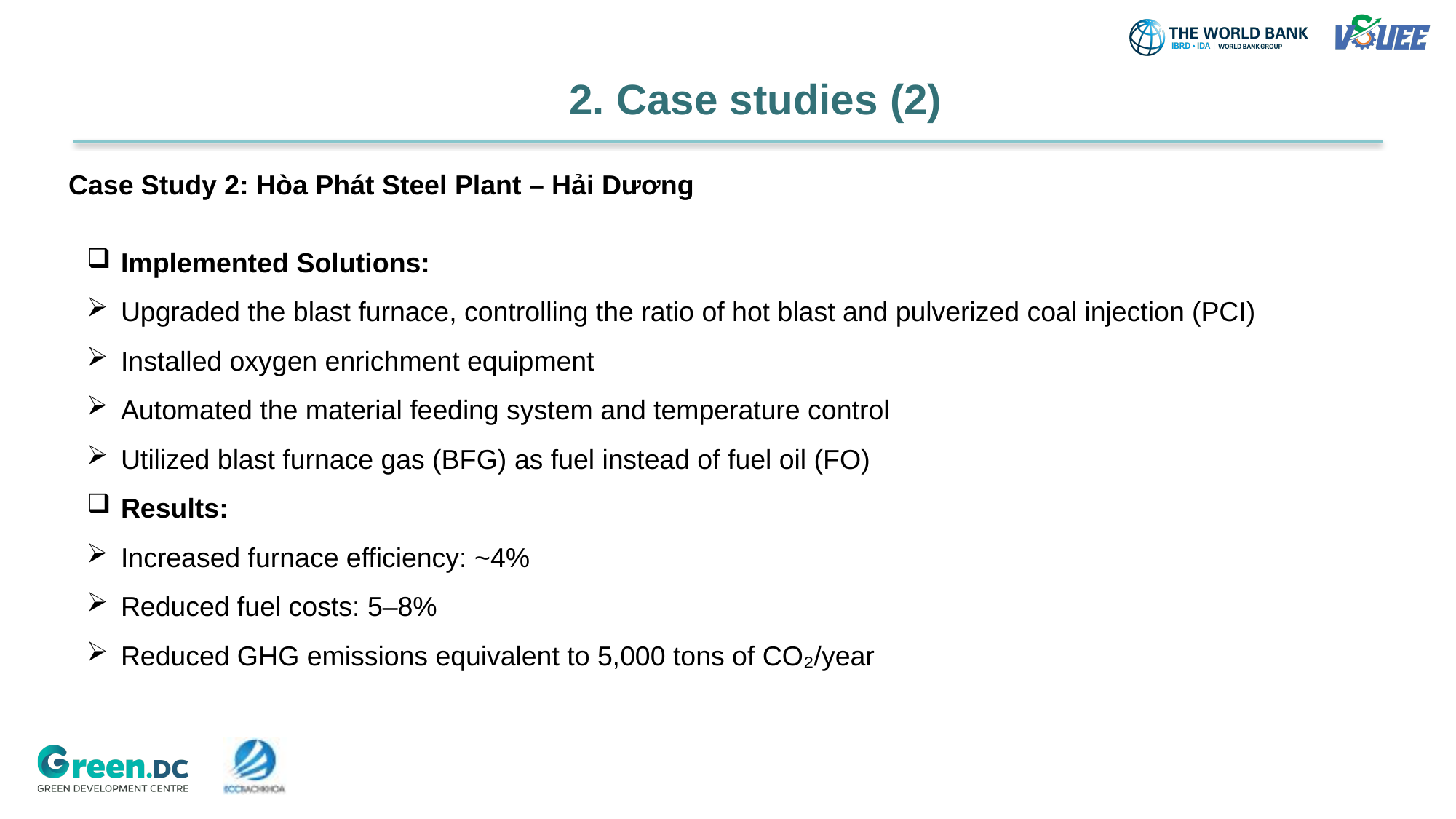

2. Case studies (2)
Case Study 2: Hòa Phát Steel Plant – Hải Dương
Implemented Solutions:
Upgraded the blast furnace, controlling the ratio of hot blast and pulverized coal injection (PCI)
Installed oxygen enrichment equipment
Automated the material feeding system and temperature control
Utilized blast furnace gas (BFG) as fuel instead of fuel oil (FO)
Results:
Increased furnace efficiency: ~4%
Reduced fuel costs: 5–8%
Reduced GHG emissions equivalent to 5,000 tons of CO₂/year